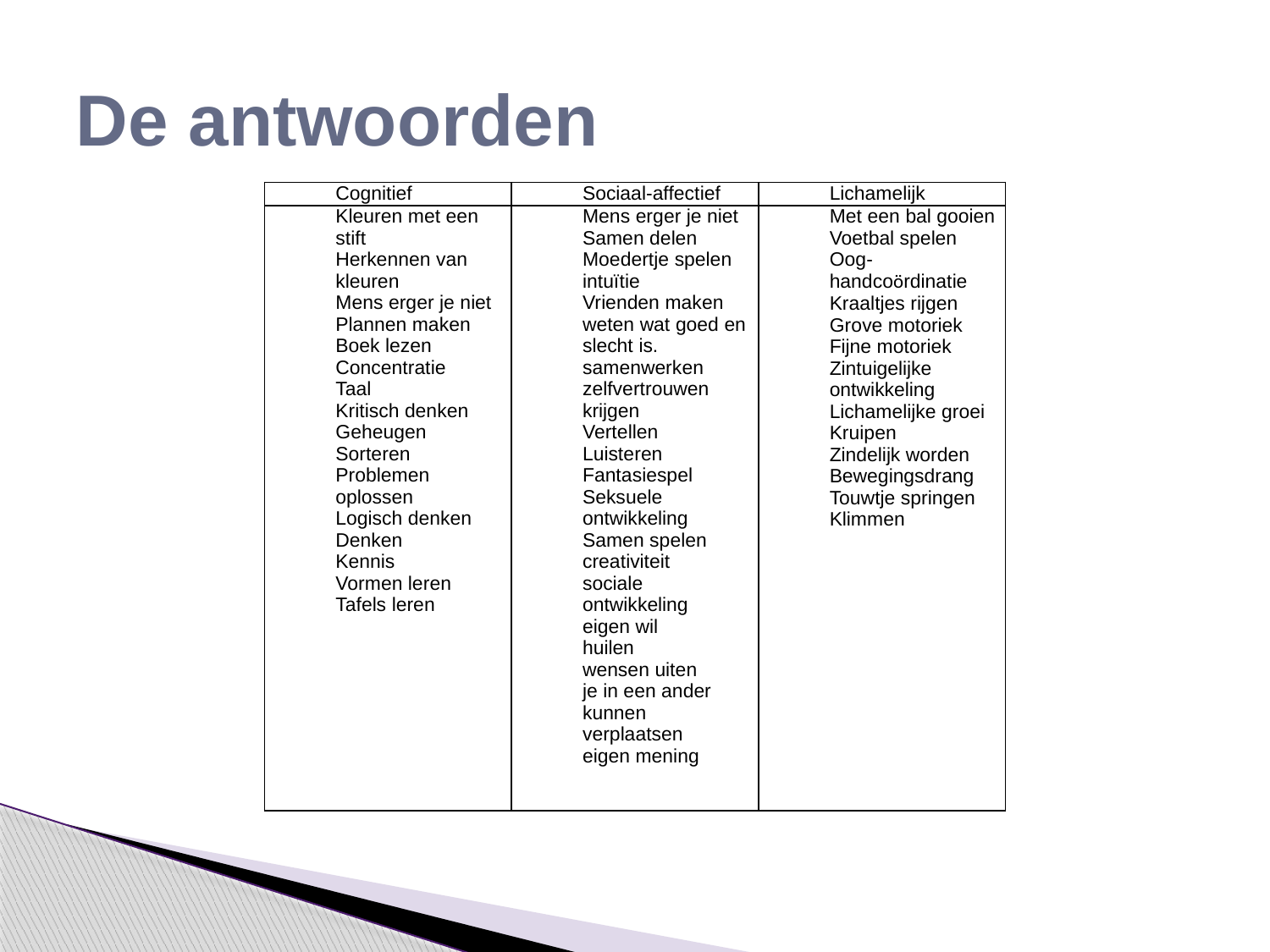

# De antwoorden
| Cognitief | Sociaal-affectief | Lichamelijk |
| --- | --- | --- |
| Kleuren met een stift Herkennen van kleuren Mens erger je niet Plannen maken Boek lezen Concentratie Taal Kritisch denken Geheugen Sorteren Problemen oplossen Logisch denken Denken Kennis Vormen leren Tafels leren | Mens erger je niet Samen delen Moedertje spelen intuïtie Vrienden maken weten wat goed en slecht is. samenwerken zelfvertrouwen krijgen Vertellen Luisteren Fantasiespel Seksuele ontwikkeling Samen spelen creativiteit sociale ontwikkeling eigen wil huilen wensen uiten je in een ander kunnen verplaatsen eigen mening | Met een bal gooien Voetbal spelen Oog-handcoördinatie Kraaltjes rijgen Grove motoriek Fijne motoriek Zintuigelijke ontwikkeling Lichamelijke groei Kruipen Zindelijk worden Bewegingsdrang Touwtje springen Klimmen |